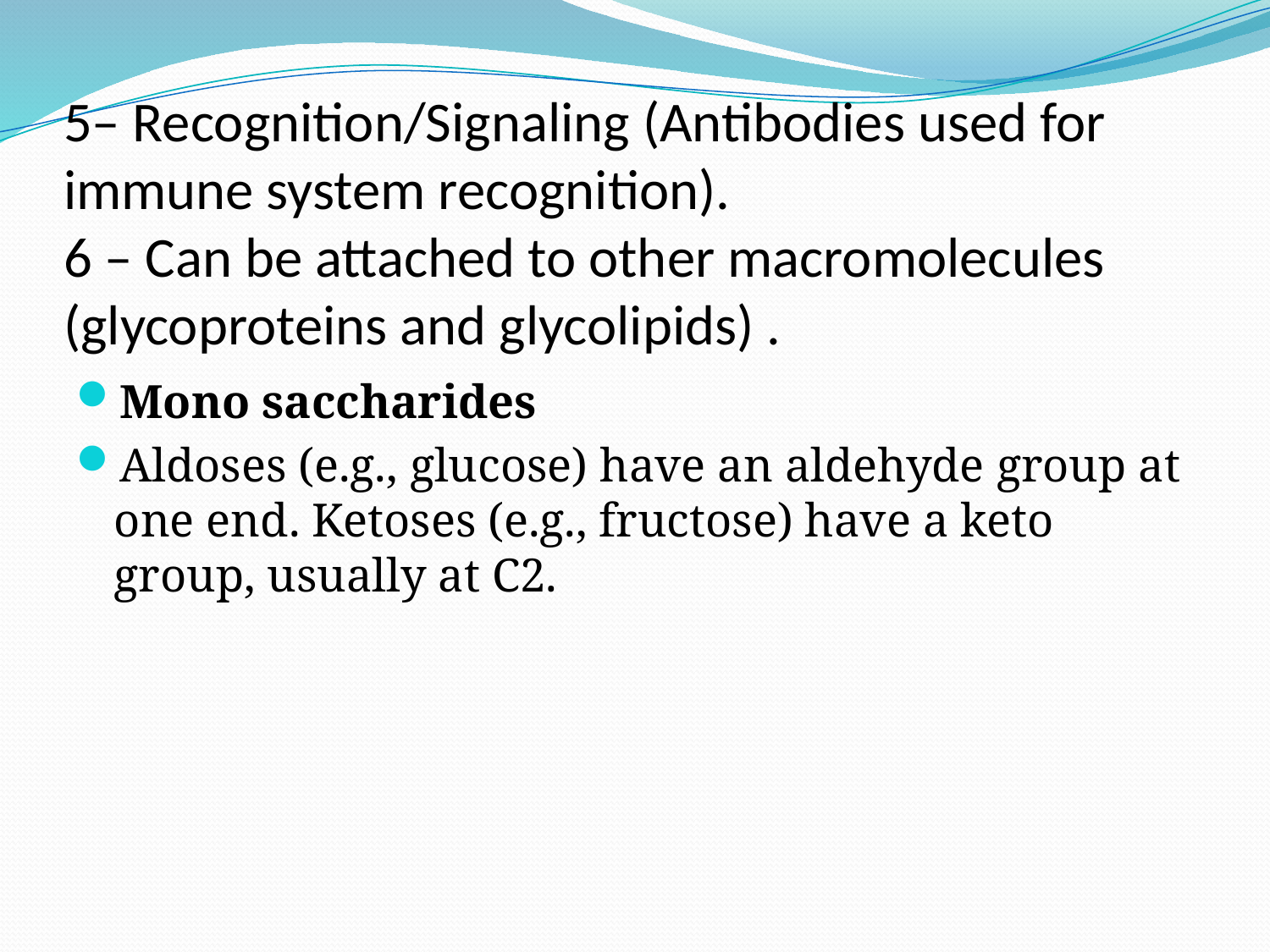

# 5– Recognition/Signaling (Antibodies used for immune system recognition). 6 – Can be attached to other macromolecules (glycoproteins and glycolipids) .
Mono saccharides
Aldoses (e.g., glucose) have an aldehyde group at one end. Ketoses (e.g., fructose) have a keto group, usually at C2.